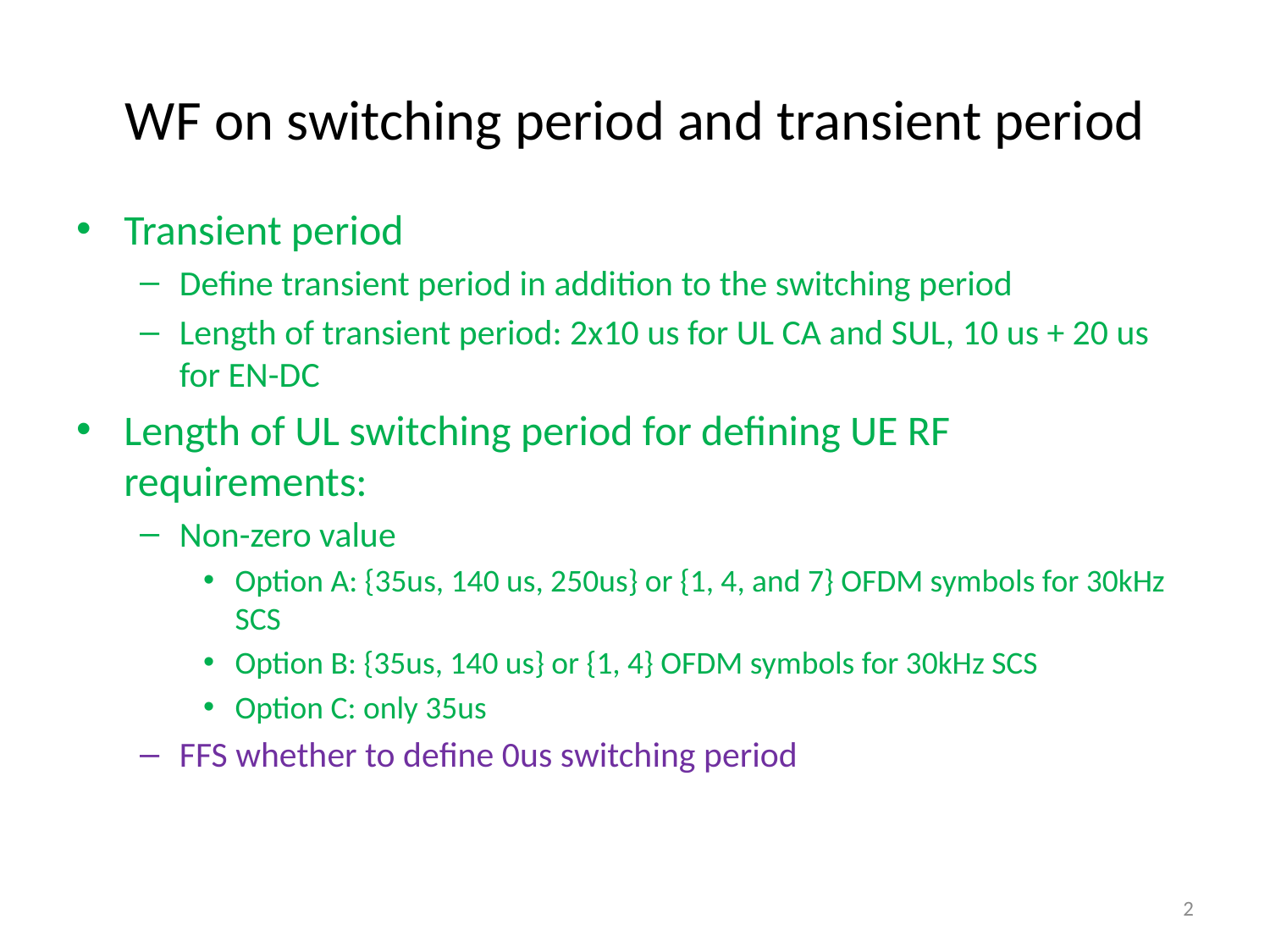

# WF on switching period and transient period
Transient period
Define transient period in addition to the switching period
Length of transient period: 2x10 us for UL CA and SUL, 10 us + 20 us for EN-DC
Length of UL switching period for defining UE RF requirements:
Non-zero value
Option A: {35us, 140 us, 250us} or {1, 4, and 7} OFDM symbols for 30kHz SCS
Option B: {35us, 140 us} or {1, 4} OFDM symbols for 30kHz SCS
Option C: only 35us
FFS whether to define 0us switching period
2